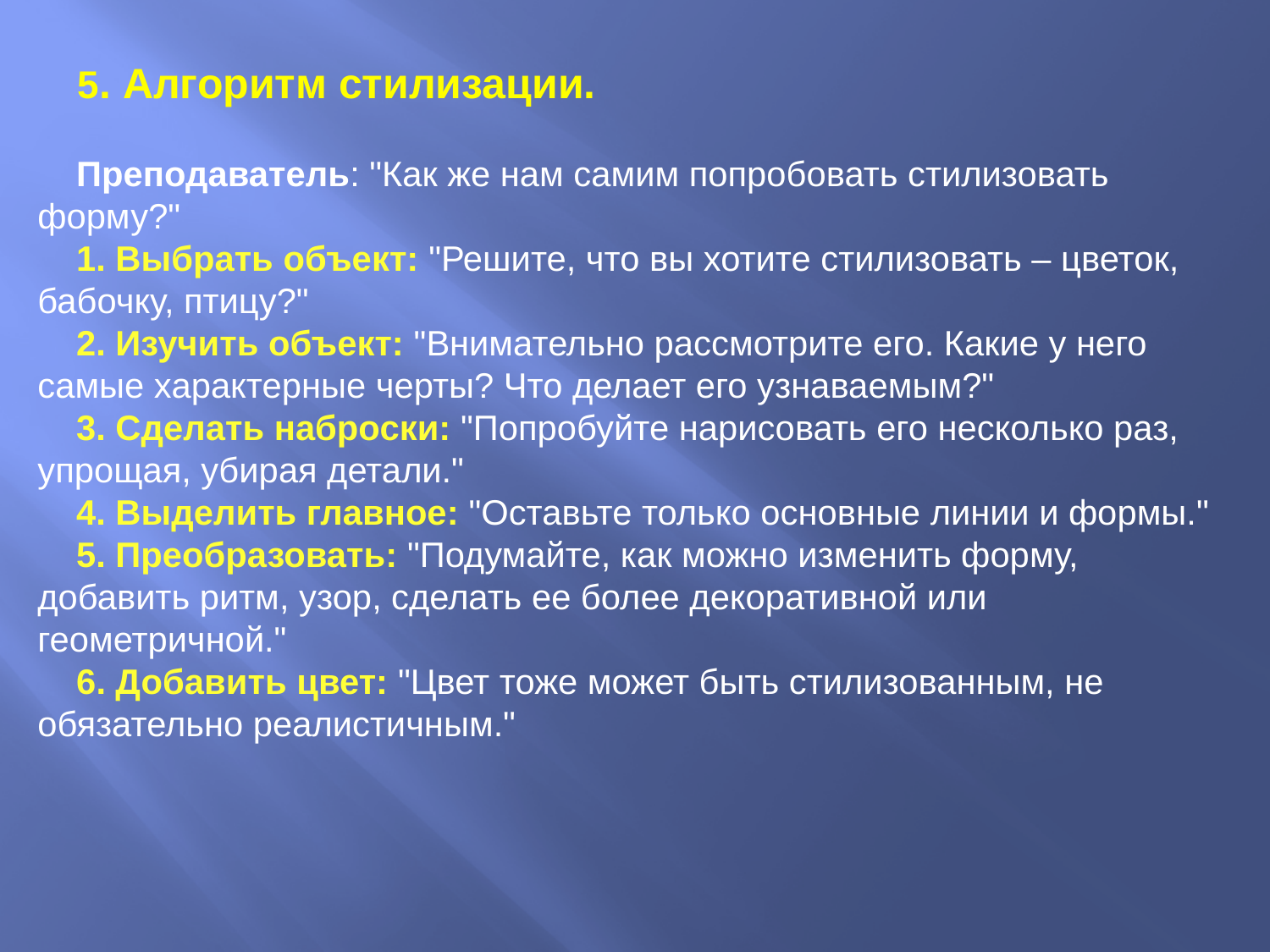

5. Алгоритм стилизации.

    Преподаватель: "Как же нам самим попробовать стилизовать форму?"
    1. Выбрать объект: "Решите, что вы хотите стилизовать – цветок, бабочку, птицу?"
    2. Изучить объект: "Внимательно рассмотрите его. Какие у него самые характерные черты? Что делает его узнаваемым?"
    3. Сделать наброски: "Попробуйте нарисовать его несколько раз, упрощая, убирая детали."
    4. Выделить главное: "Оставьте только основные линии и формы."
    5. Преобразовать: "Подумайте, как можно изменить форму, добавить ритм, узор, сделать ее более декоративной или геометричной."
    6. Добавить цвет: "Цвет тоже может быть стилизованным, не обязательно реалистичным."